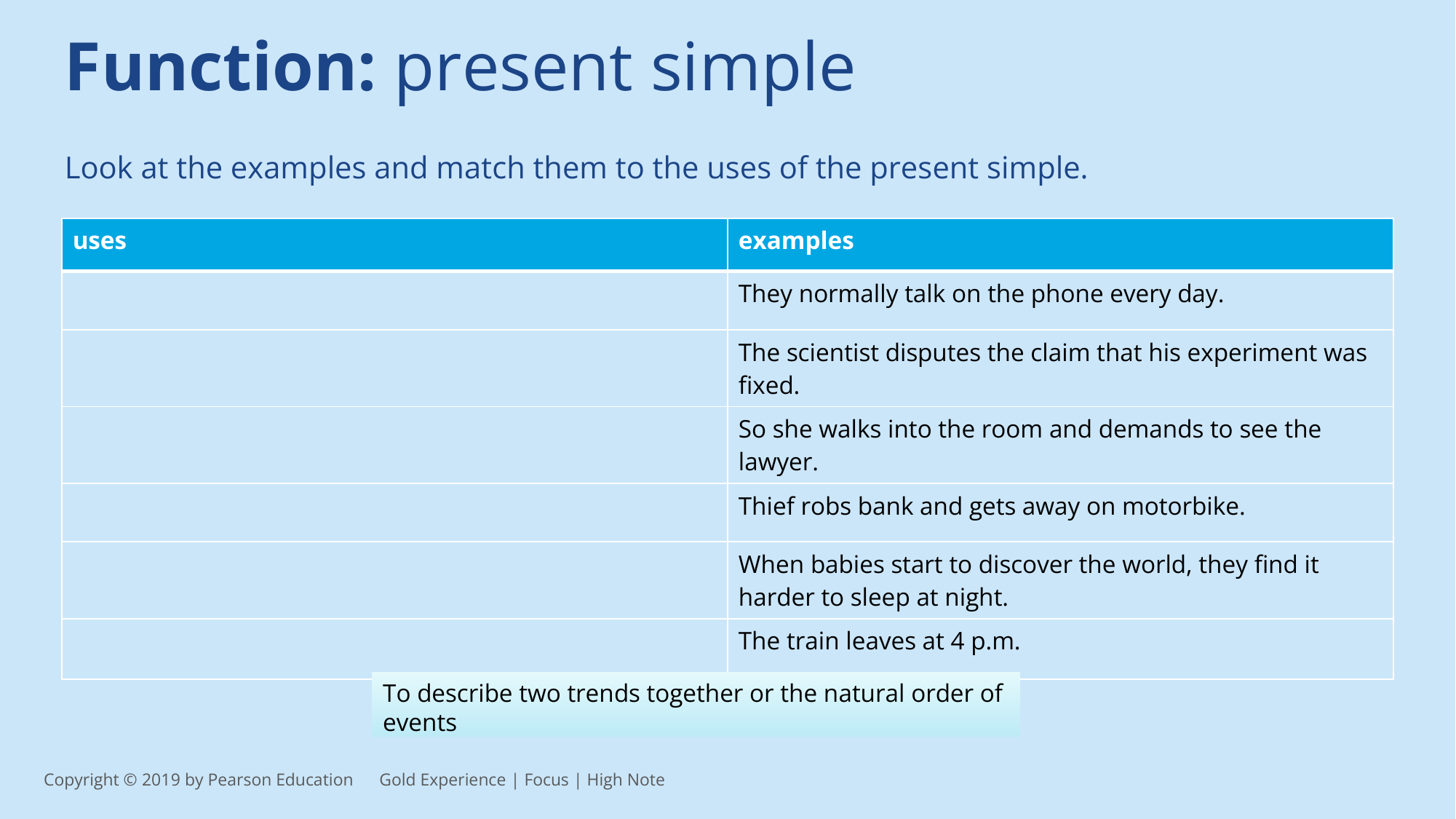

Function: present simple
Look at the examples and match them to the uses of the present simple.
| uses | examples |
| --- | --- |
|  | They normally talk on the phone every day. |
|  | The scientist disputes the claim that his experiment was fixed. |
|  | So she walks into the room and demands to see the lawyer. |
|  | Thief robs bank and gets away on motorbike. |
|  | When babies start to discover the world, they find it harder to sleep at night. |
|  | The train leaves at 4 p.m. |
For regular, habitual actions and facts
For dramatic effect when talking about a series of events in the past
For scheduled future events
To refer to written or spoken attitude or purpose.
For newspaper headlines or commentaries
To describe two trends together or the natural order of events
Copyright © 2019 by Pearson Education      Gold Experience | Focus | High Note